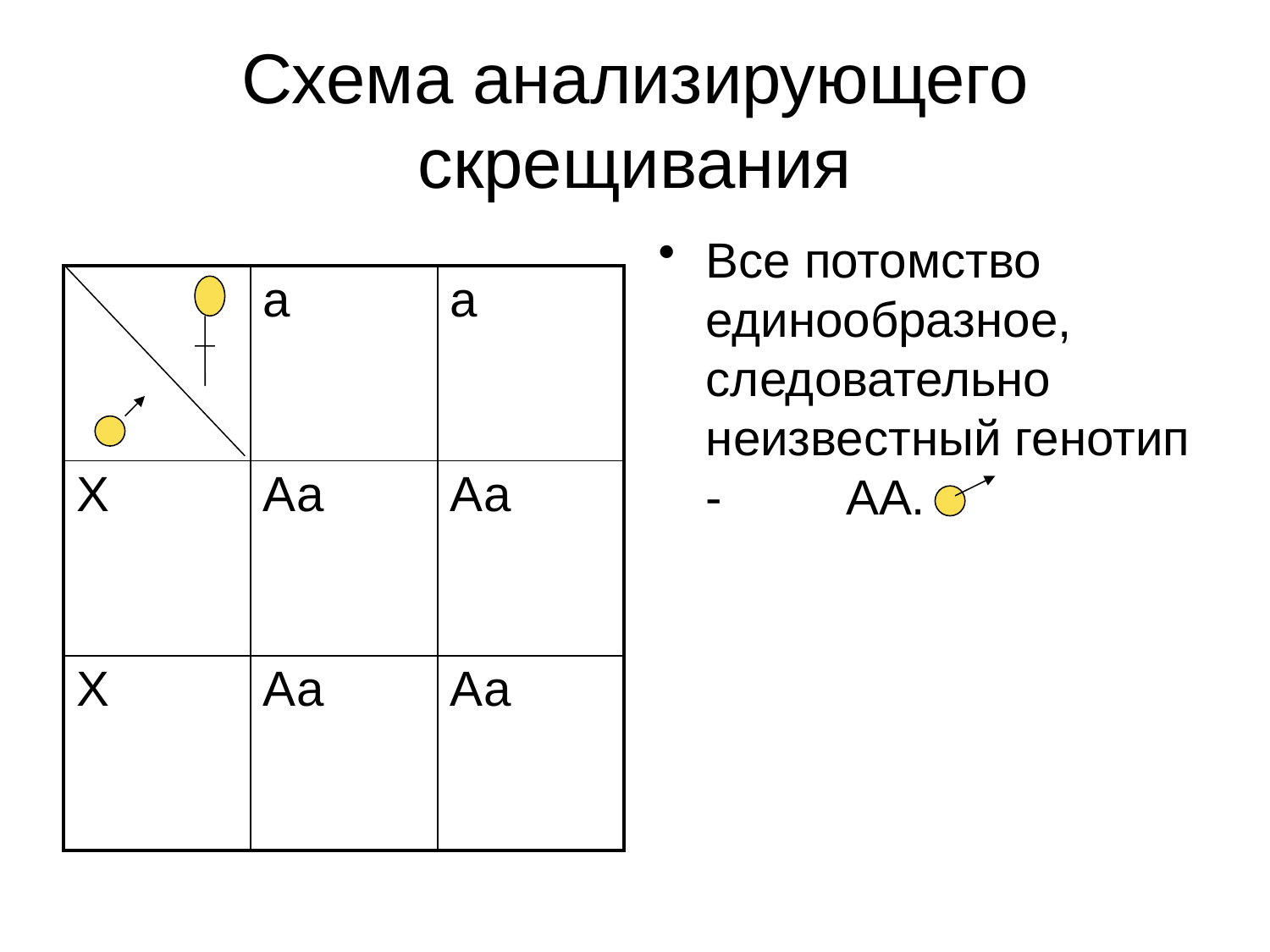

# Схема анализирующего скрещивания
Все потомство единообразное, следовательно неизвестный генотип -         АА.

|  | а | а |
| --- | --- | --- |
| Х | Аа | Аа |
| Х | Аа | Аа |